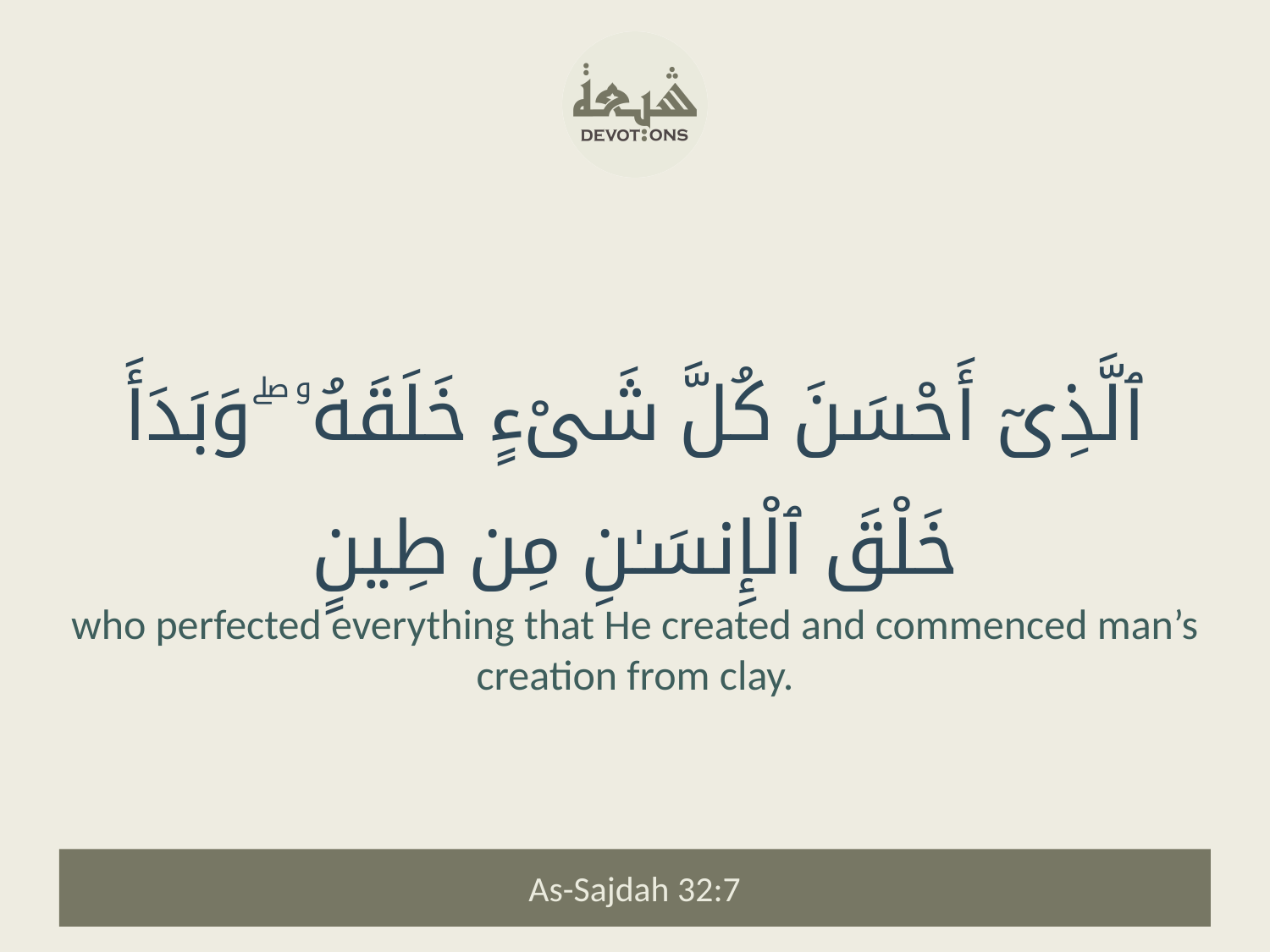

ٱلَّذِىٓ أَحْسَنَ كُلَّ شَىْءٍ خَلَقَهُۥ ۖ وَبَدَأَ خَلْقَ ٱلْإِنسَـٰنِ مِن طِينٍ
who perfected everything that He created and commenced man’s creation from clay.
As-Sajdah 32:7